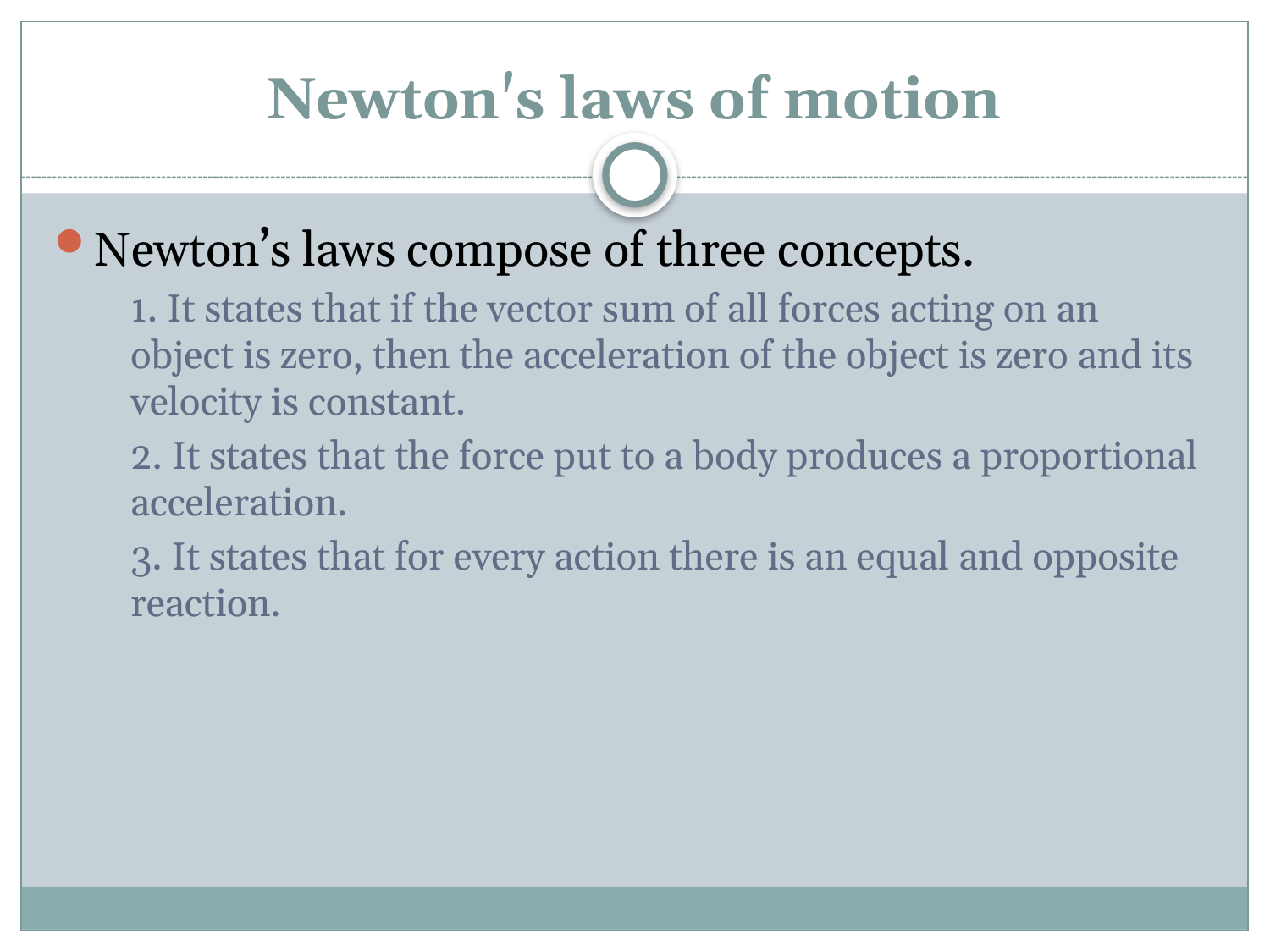

# Newton's laws of motion
Newton’s laws compose of three concepts.
	1. It states that if the vector sum of all forces acting on an object is zero, then the acceleration of the object is zero and its velocity is constant.
	2. It states that the force put to a body produces a proportional acceleration.
	3. It states that for every action there is an equal and opposite reaction.